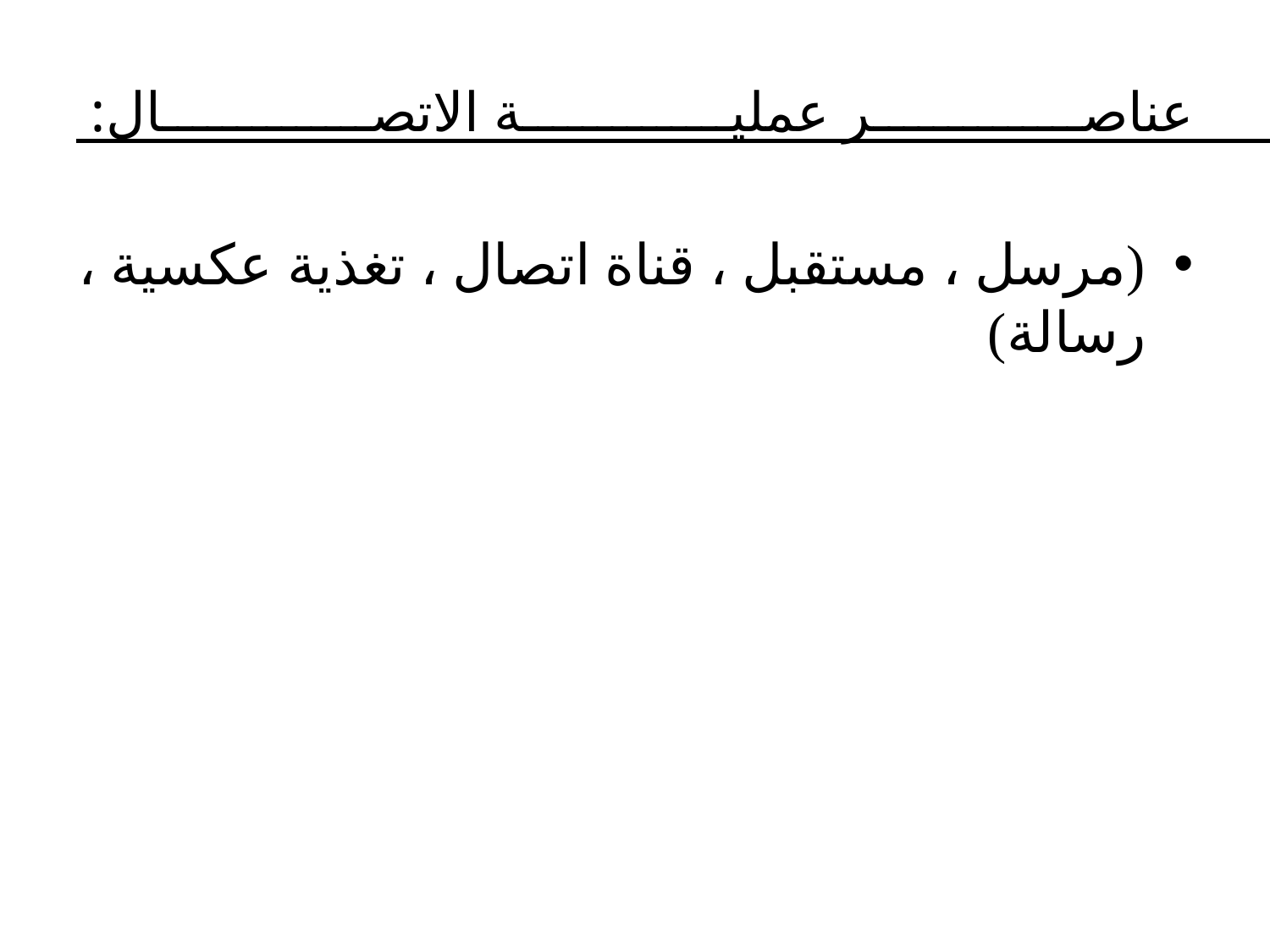

# عناصر عملية الاتصال:
(مرسل ، مستقبل ، قناة اتصال ، تغذية عكسية ، رسالة)